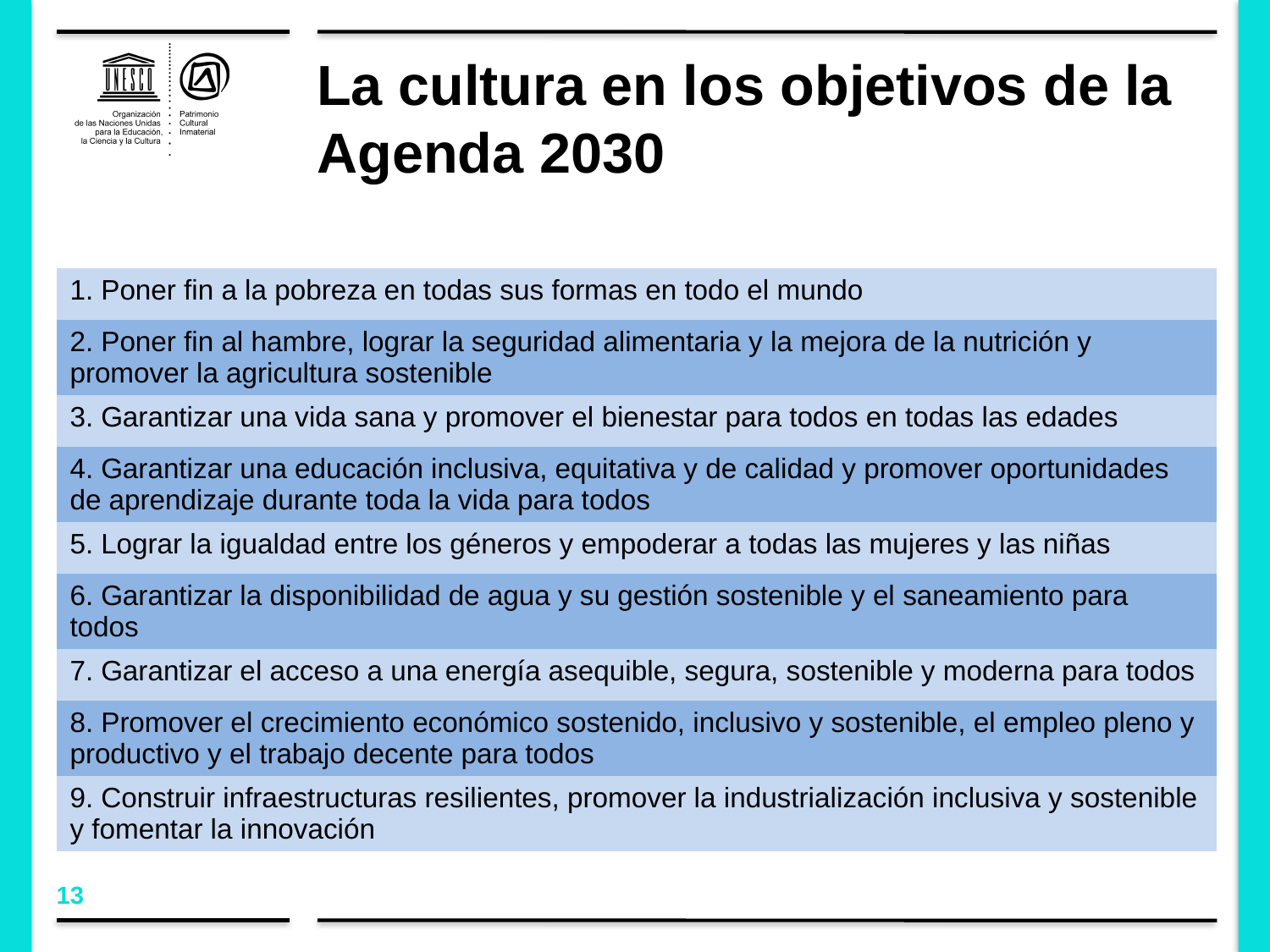

# La cultura en los objetivos de la Agenda 2030

| 1. Poner fin a la pobreza en todas sus formas en todo el mundo |
| --- |
| 2. Poner fin al hambre, lograr la seguridad alimentaria y la mejora de la nutrición y promover la agricultura sostenible |
| 3. Garantizar una vida sana y promover el bienestar para todos en todas las edades |
| 4. Garantizar una educación inclusiva, equitativa y de calidad y promover oportunidades de aprendizaje durante toda la vida para todos |
| 5. Lograr la igualdad entre los géneros y empoderar a todas las mujeres y las niñas |
| 6. Garantizar la disponibilidad de agua y su gestión sostenible y el saneamiento para todos |
| 7. Garantizar el acceso a una energía asequible, segura, sostenible y moderna para todos |
| 8. Promover el crecimiento económico sostenido, inclusivo y sostenible, el empleo pleno y productivo y el trabajo decente para todos |
| 9. Construir infraestructuras resilientes, promover la industrialización inclusiva y sostenible y fomentar la innovación |